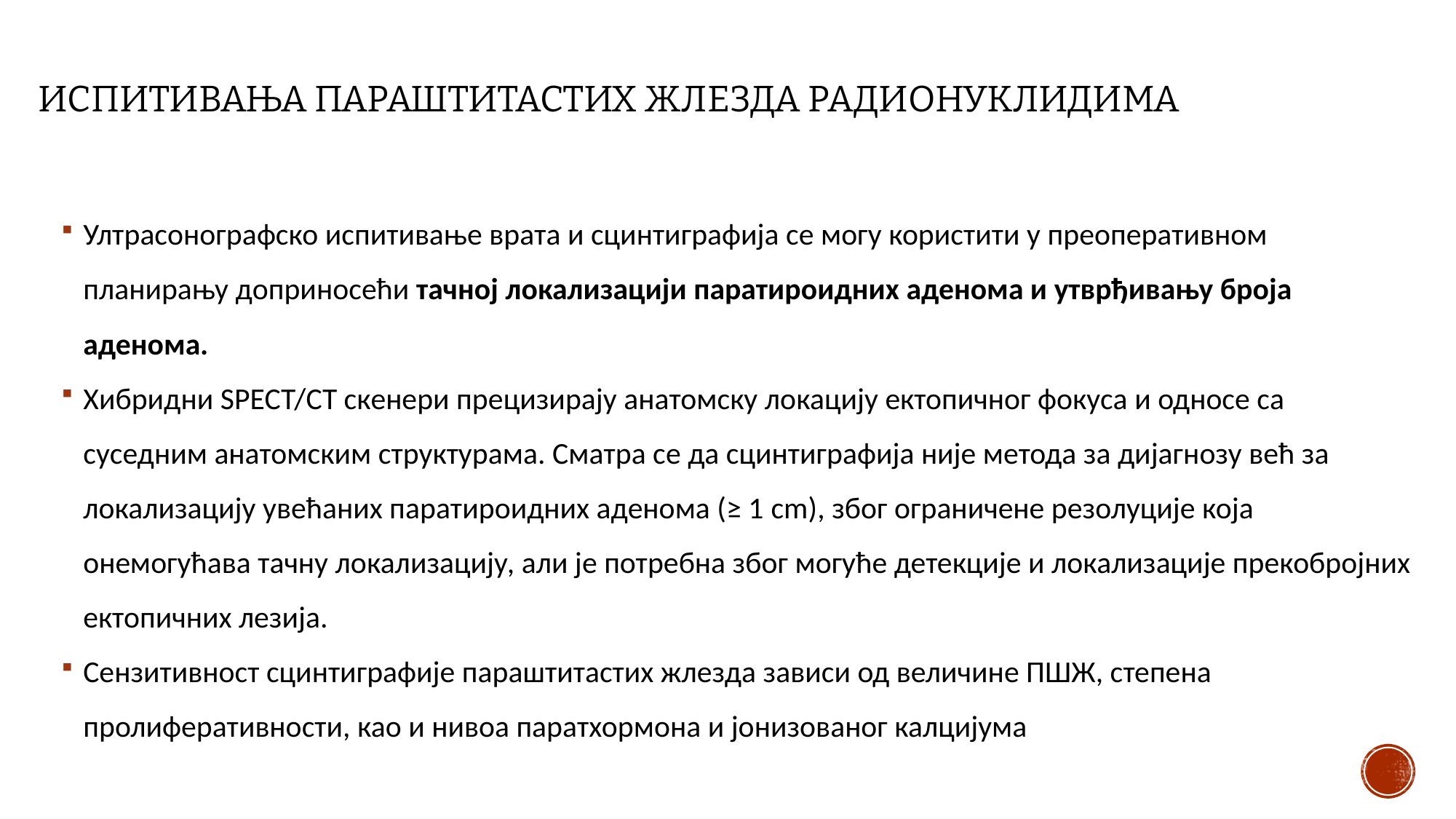

# ИСПИТИВАЊА ПАРАШТИТАСТИХ ЖЛЕЗДА РАДИОНУКЛИДИМА

Ултрасонографско испитивање врата и сцинтиграфија се могу користити у преоперативном планирању доприносећи тачној локализацији паратироидних аденома и утврђивању броја аденома.
Хибридни SPECT/CT скенери прецизирају анатомску локацију ектопичног фокуса и односе са суседним анатомским структурама. Сматра се да сцинтиграфија није метода за дијагнозу већ за локализацију увећаних паратироидних аденома (≥ 1 cm), због ограничене резолуције која онемогућава тачну локализацију, али је потребна због могуће детекције и локализације прекобројних ектопичних лезија.
Сензитивност сцинтиграфије параштитастих жлезда зависи од величине ПШЖ, степена пролиферативности, као и нивоа паратхормона и јонизованог калцијума